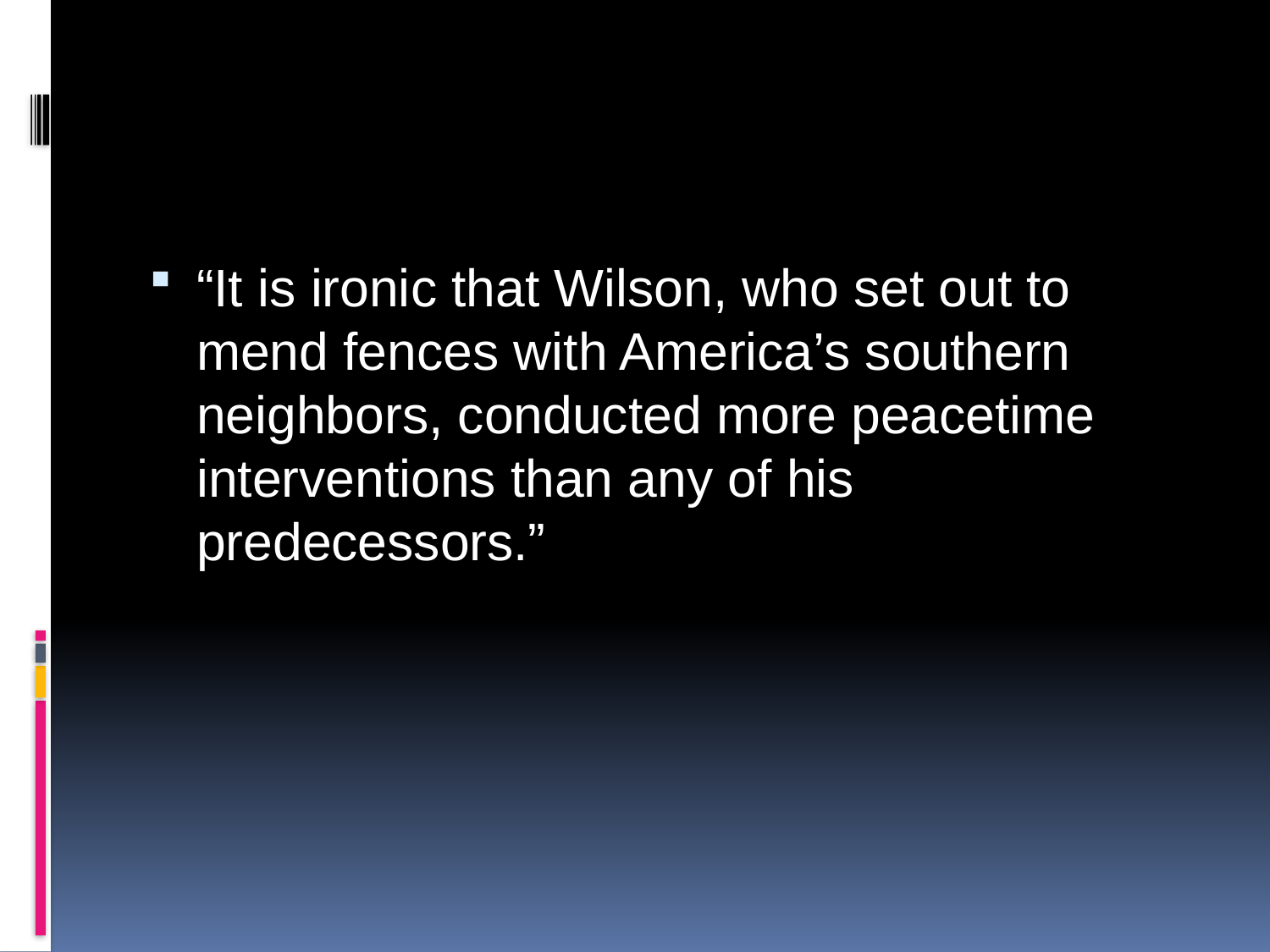

#
“It is ironic that Wilson, who set out to mend fences with America’s southern neighbors, conducted more peacetime interventions than any of his predecessors.”